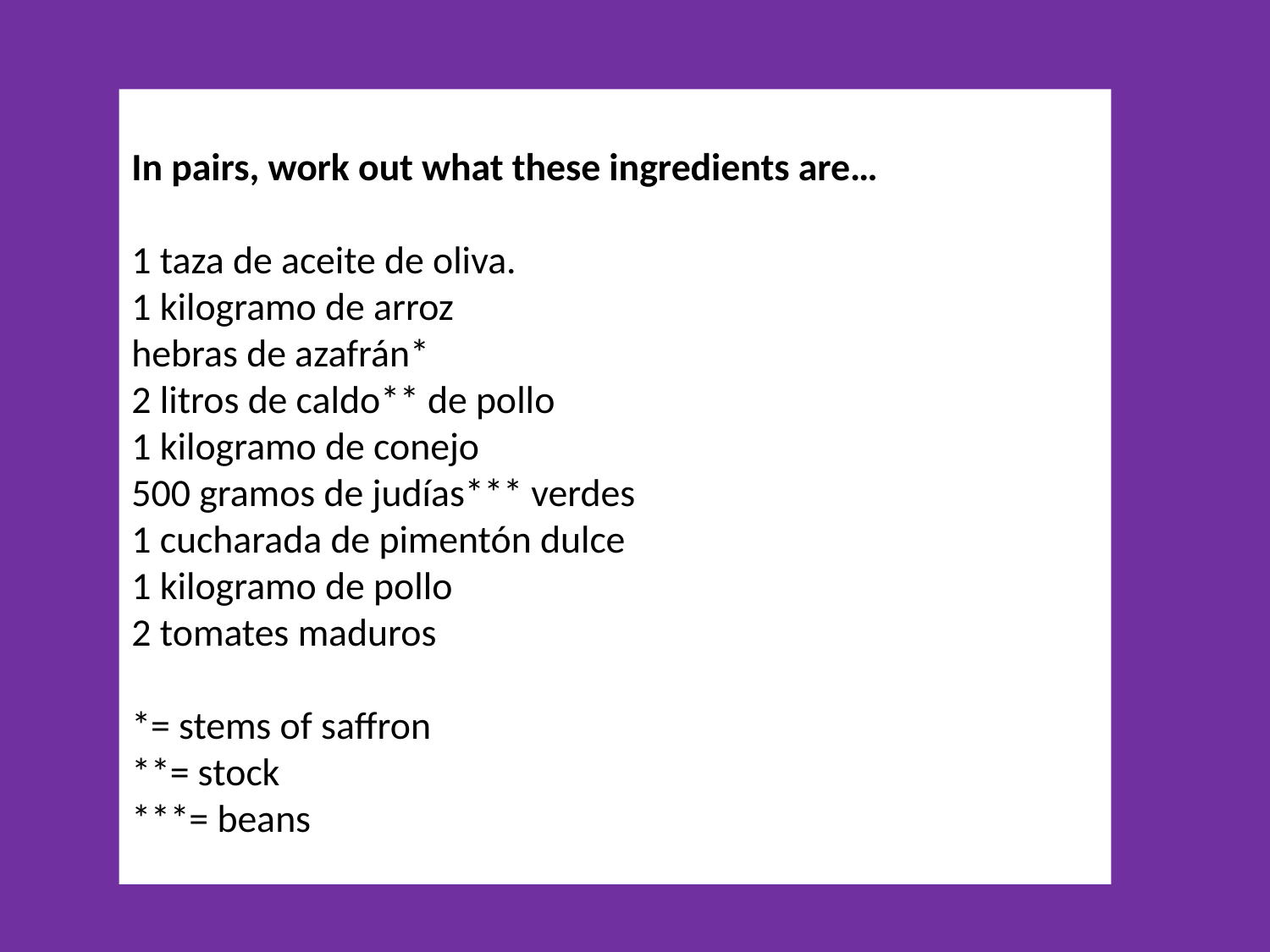

In pairs, work out what these ingredients are…

1 taza de aceite de oliva.
1 kilogramo de arroz
hebras de azafrán*
2 litros de caldo** de pollo
1 kilogramo de conejo
500 gramos de judías*** verdes
1 cucharada de pimentón dulce
1 kilogramo de pollo
2 tomates maduros

*= stems of saffron
**= stock
***= beans